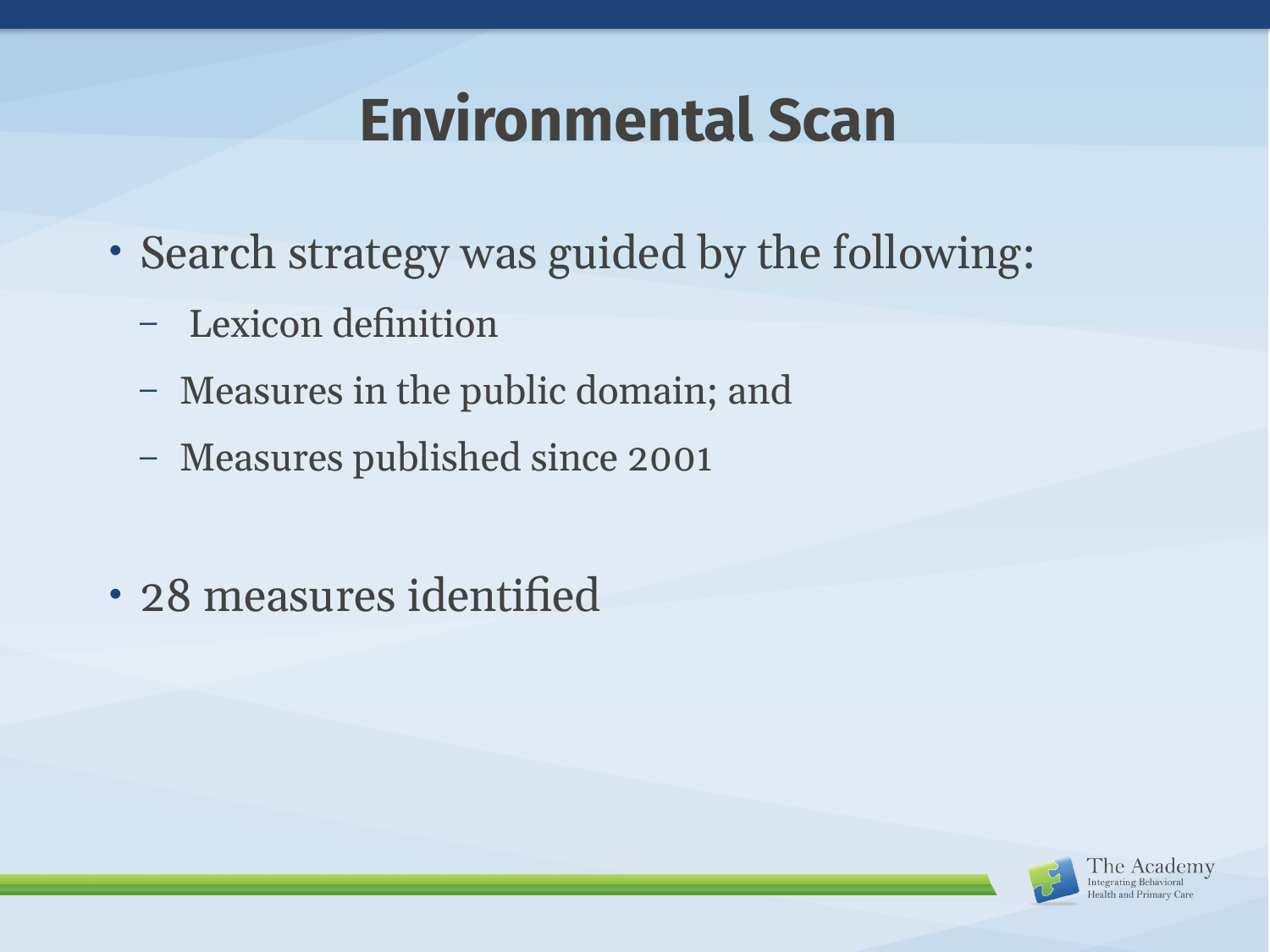

# Environmental Scan
Search strategy was guided by the following:
 Lexicon definition
Measures in the public domain; and
Measures published since 2001

28 measures identified